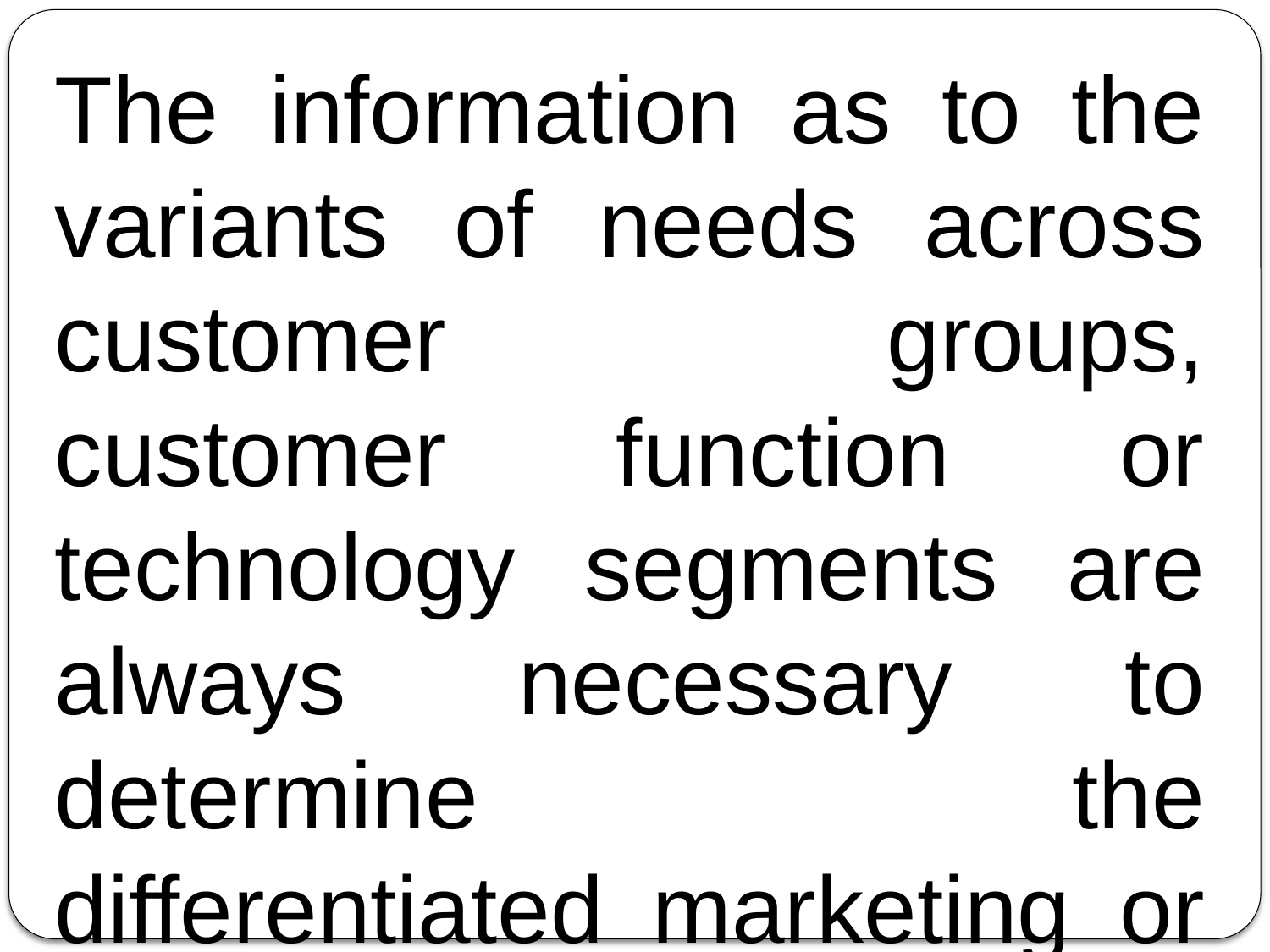

The information as to the variants of needs across customer groups, customer function or technology segments are always necessary to determine the differentiated marketing or market segmentation.